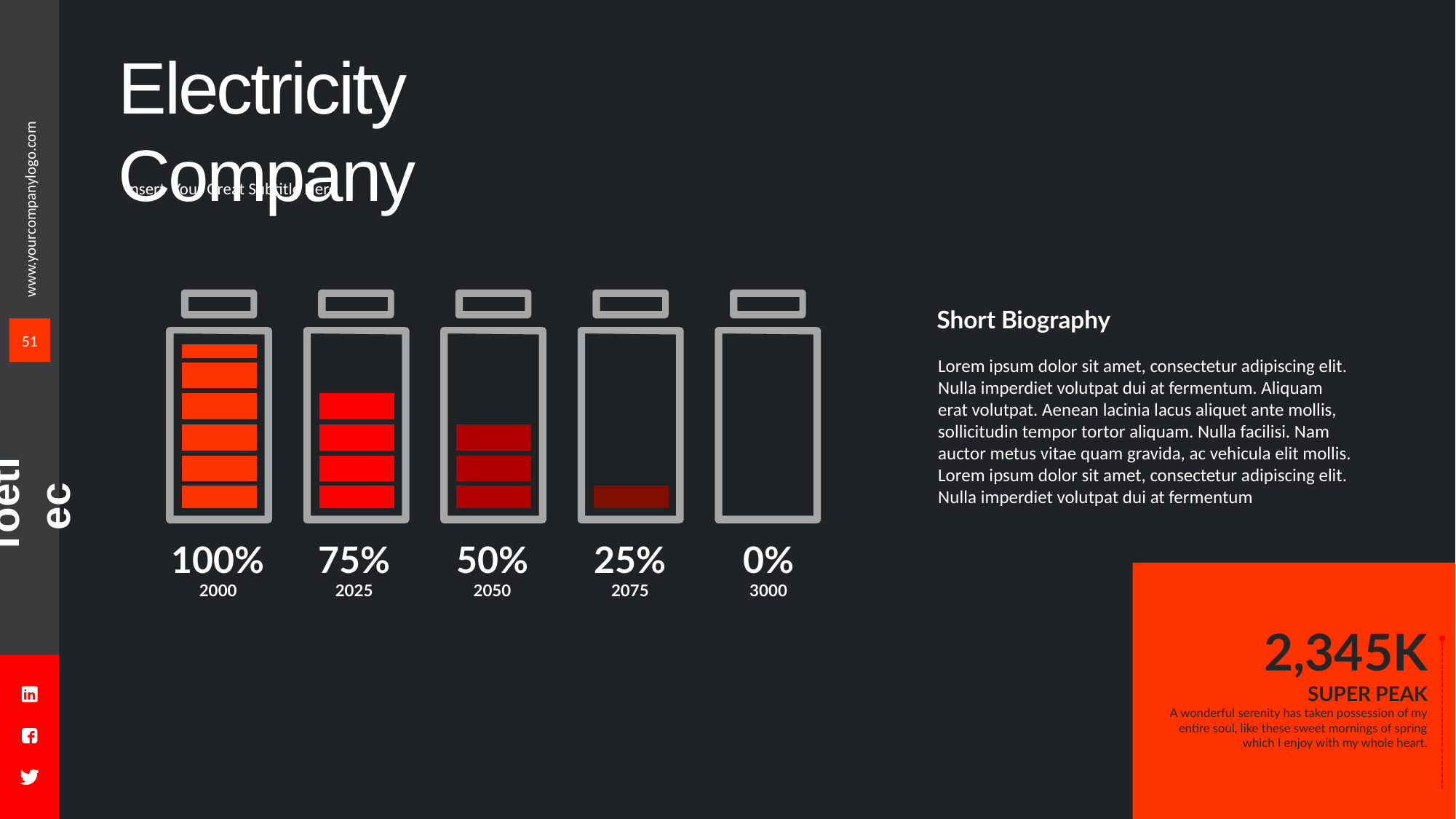

Electricity Company
Insert  Your Great Subtitle Here

100%
2000
75%
2025
50%
2050
25%
2075
0%
3000
Short Biography
51
Lorem ipsum dolor sit amet, consectetur adipiscing elit. Nulla imperdiet volutpat dui at fermentum. Aliquam erat volutpat. Aenean lacinia lacus aliquet ante mollis, sollicitudin tempor tortor aliquam. Nulla facilisi. Nam auctor metus vitae quam gravida, ac vehicula elit mollis. Lorem ipsum dolor sit amet, consectetur adipiscing elit. Nulla imperdiet volutpat dui at fermentum

2,345K
SUPER PEAK
A wonderful serenity has taken possession of my entire soul, like these sweet mornings of spring which I enjoy with my whole heart.